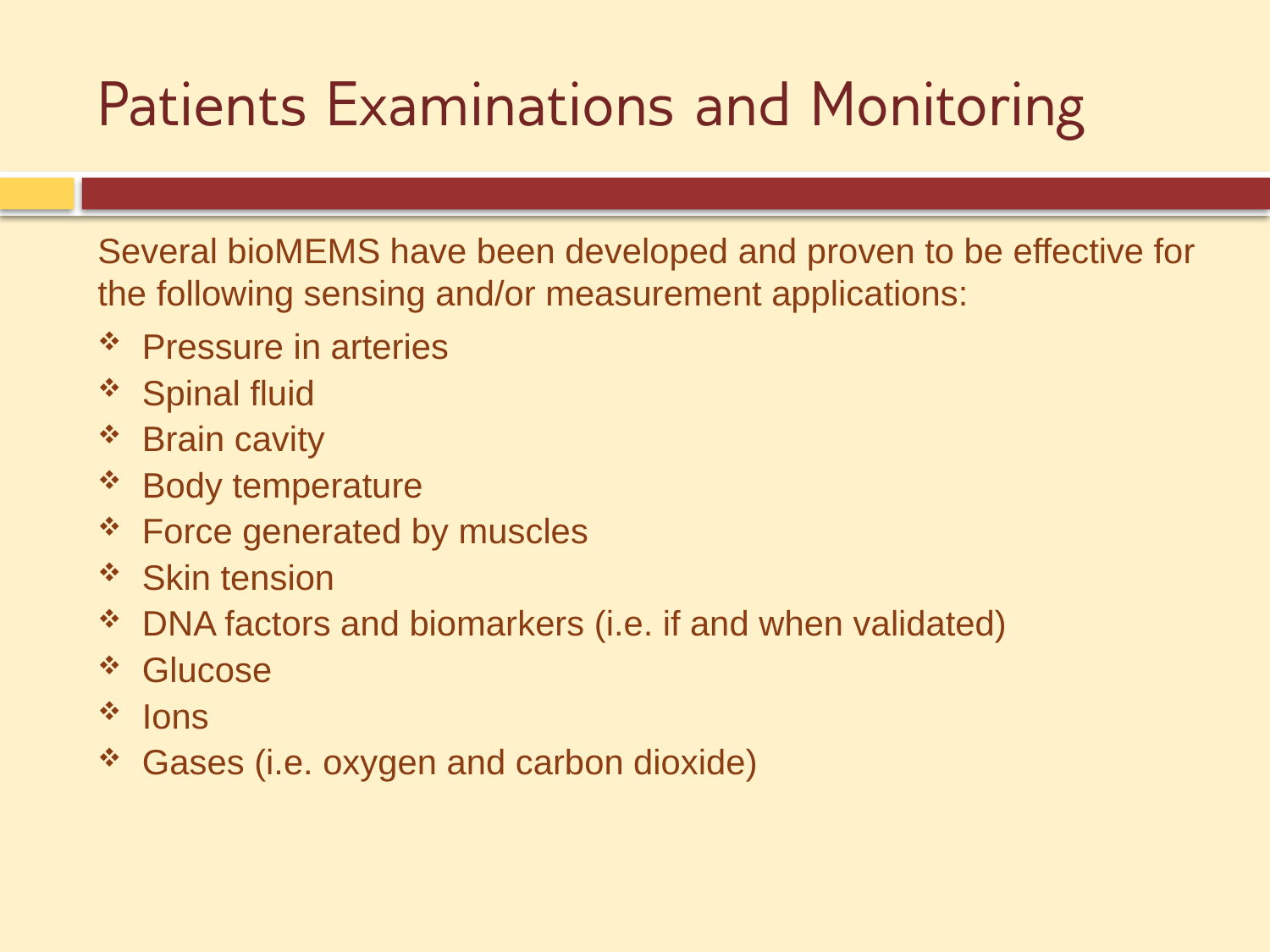

# Patients Examinations and Monitoring
Several bioMEMS have been developed and proven to be effective for the following sensing and/or measurement applications:
Pressure in arteries
Spinal fluid
Brain cavity
Body temperature
Force generated by muscles
Skin tension
DNA factors and biomarkers (i.e. if and when validated)
Glucose
Ions
Gases (i.e. oxygen and carbon dioxide)